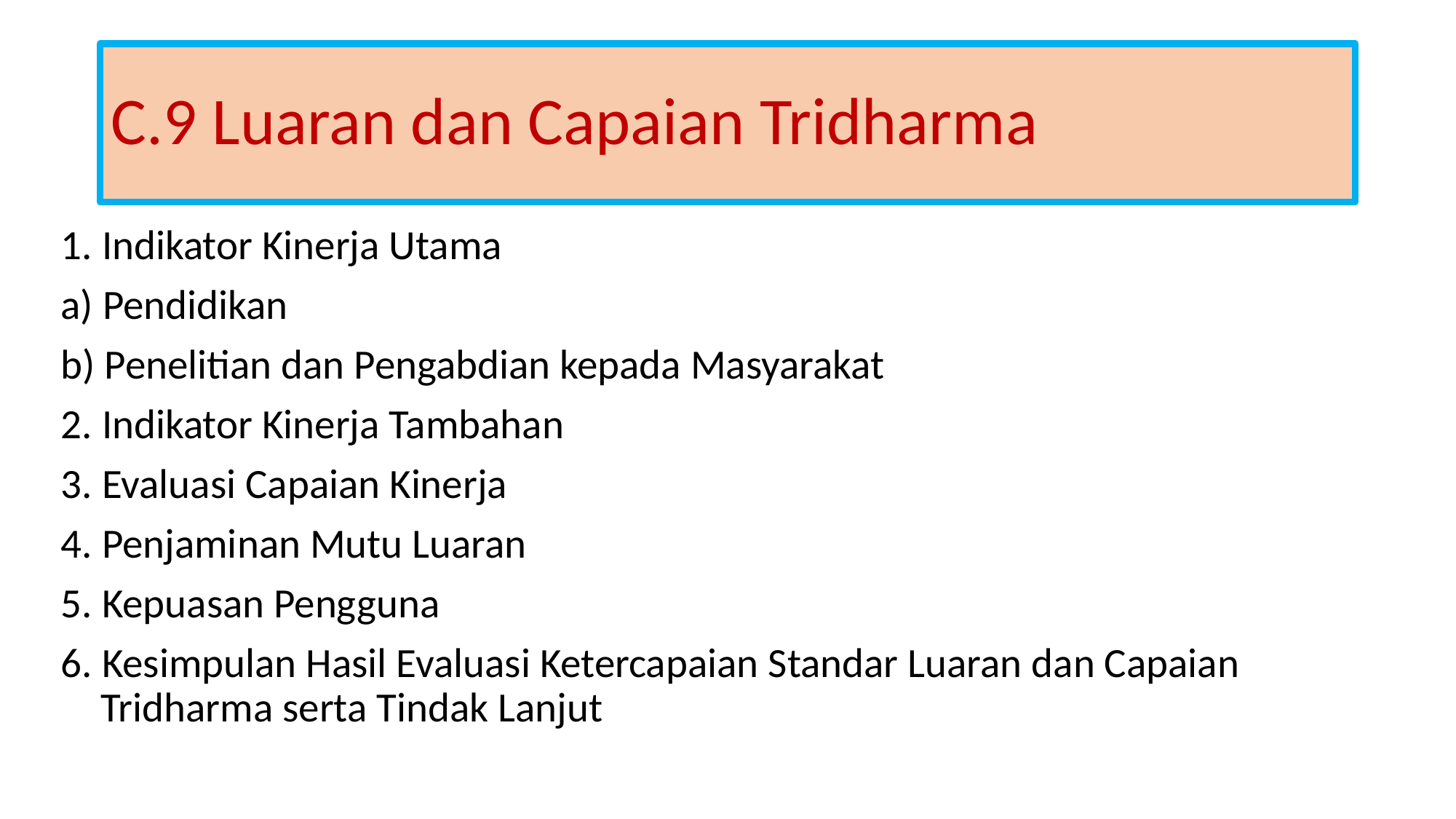

# C.9 Luaran dan Capaian Tridharma
1. Indikator Kinerja Utama
a) Pendidikan
b) Penelitian dan Pengabdian kepada Masyarakat
2. Indikator Kinerja Tambahan
3. Evaluasi Capaian Kinerja
4. Penjaminan Mutu Luaran
5. Kepuasan Pengguna
6. Kesimpulan Hasil Evaluasi Ketercapaian Standar Luaran dan Capaian Tridharma serta Tindak Lanjut